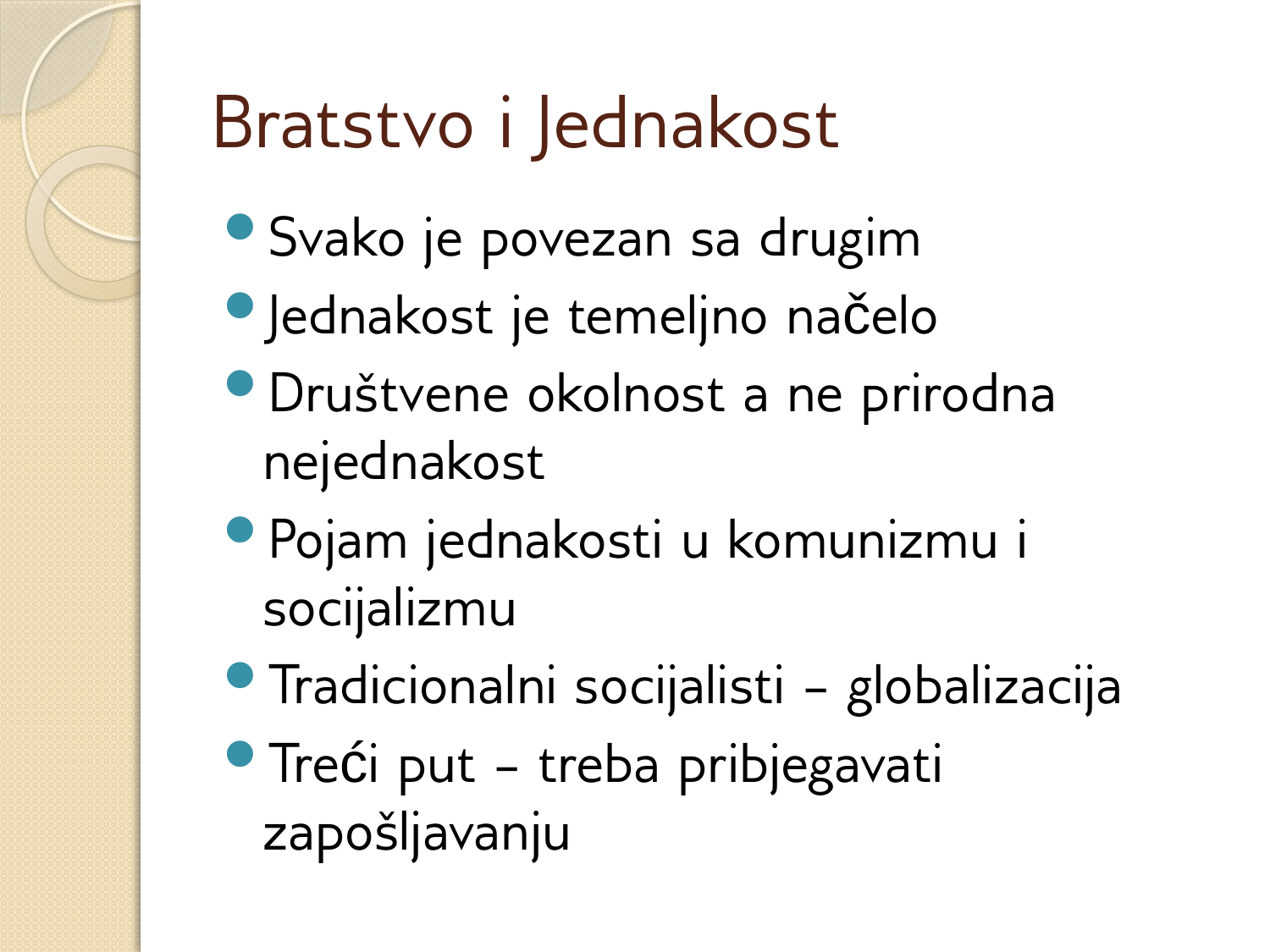

# Bratstvo i Jednakost
Svako je povezan sa drugim
Jednakost je temeljno načelo
Društvene okolnost a ne prirodna nejednakost
Pojam jednakosti u komunizmu i socijalizmu
Tradicionalni socijalisti – globalizacija
Treći put – treba pribjegavati zapošljavanju